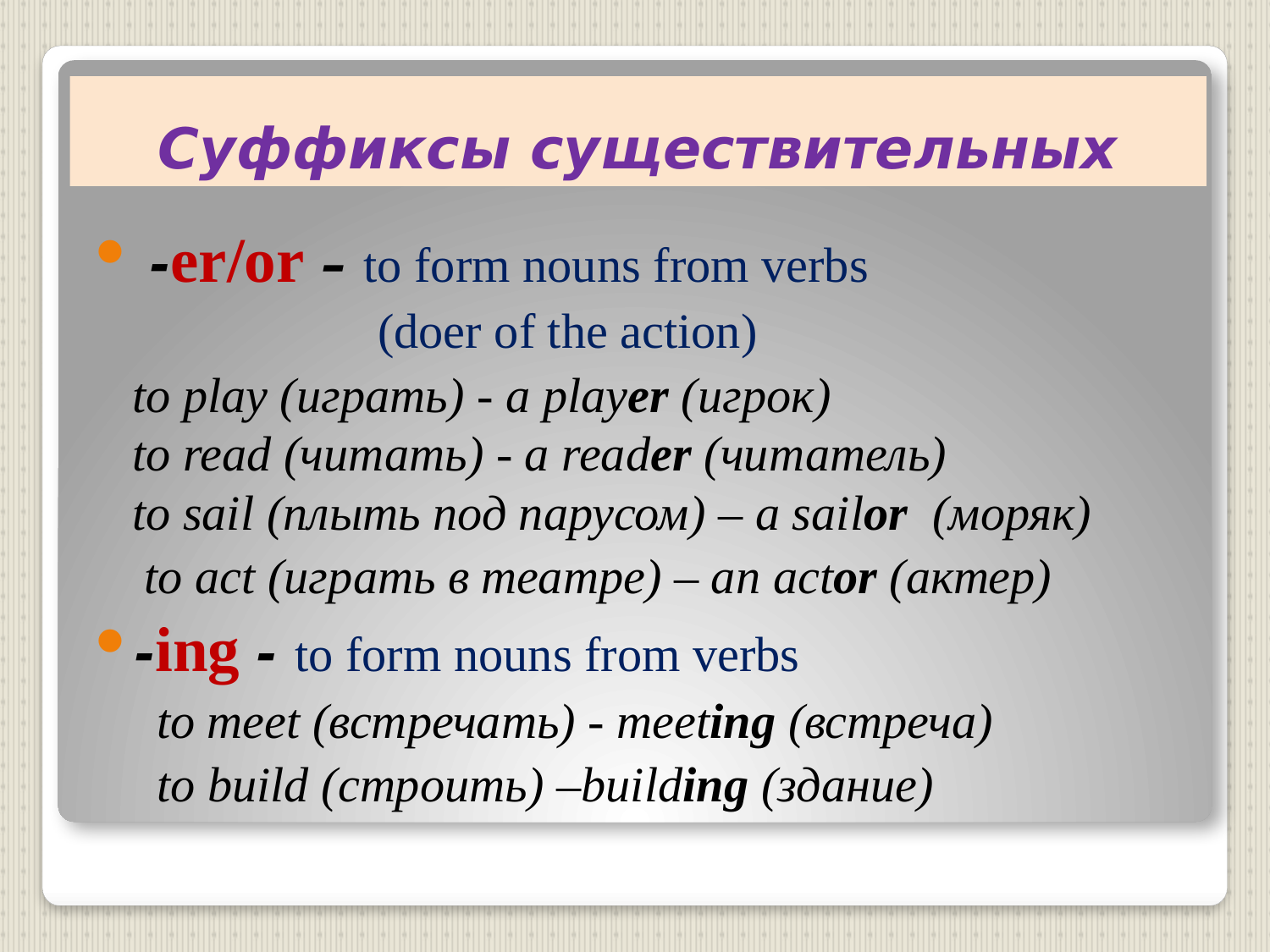

# Суффиксы существительных
 -er/or – to form nouns from verbs
                       (doer of the action)
   to play (играть) - a player (игрок)
to read (читать) - a reader (читатель)
to sail (плыть под парусом) – a sailor  (моряк)
    to act (играть в театре) – an actor (актер)
-ing - to form nouns from verbs
     to meet (встречать) - meeting (встреча)
     to build (строить) –building (здание)